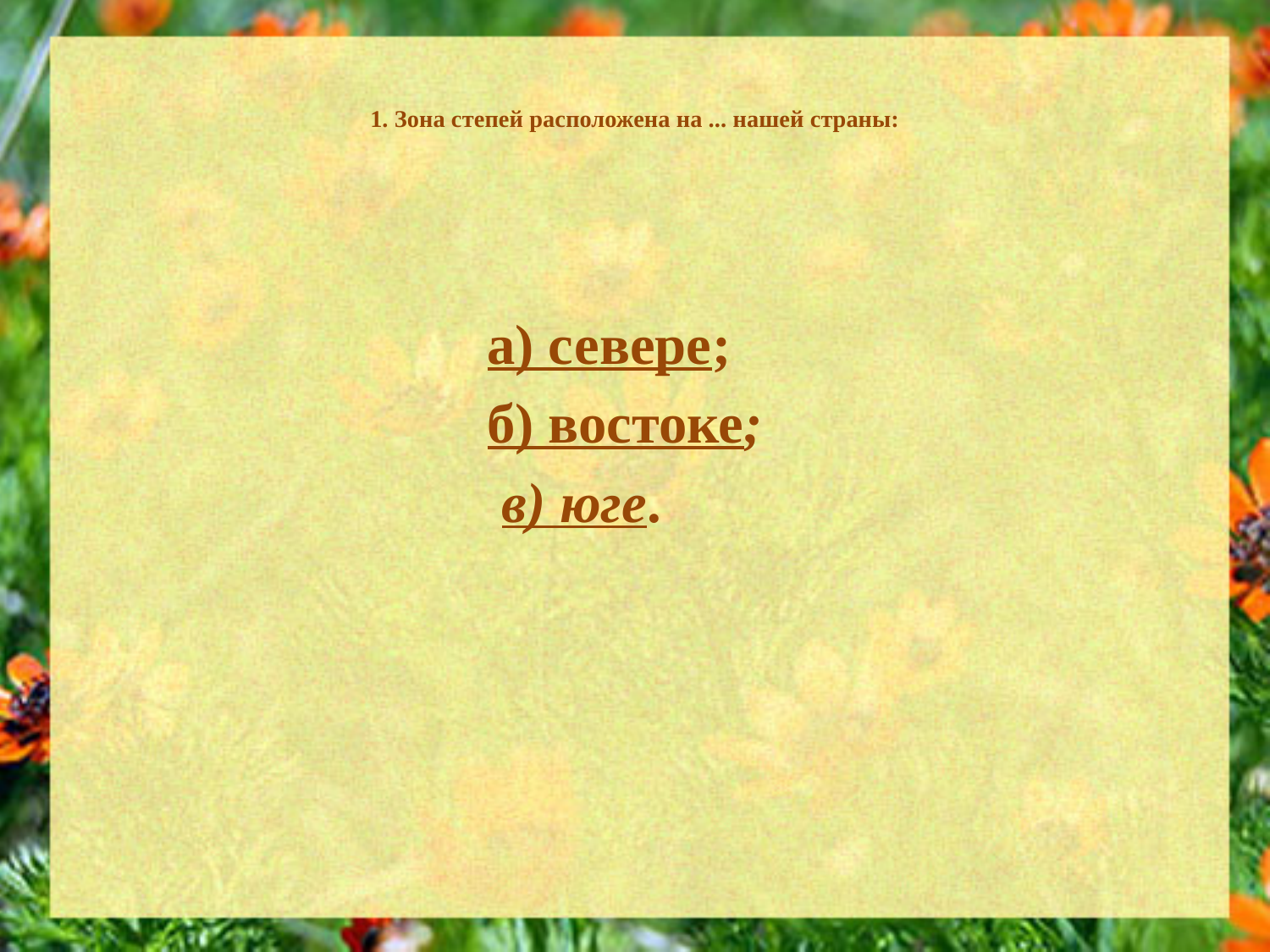

# 1. Зона степей расположена на ... нашей страны:

                             а) севере;
                             б) востоке;
                              в) юге.